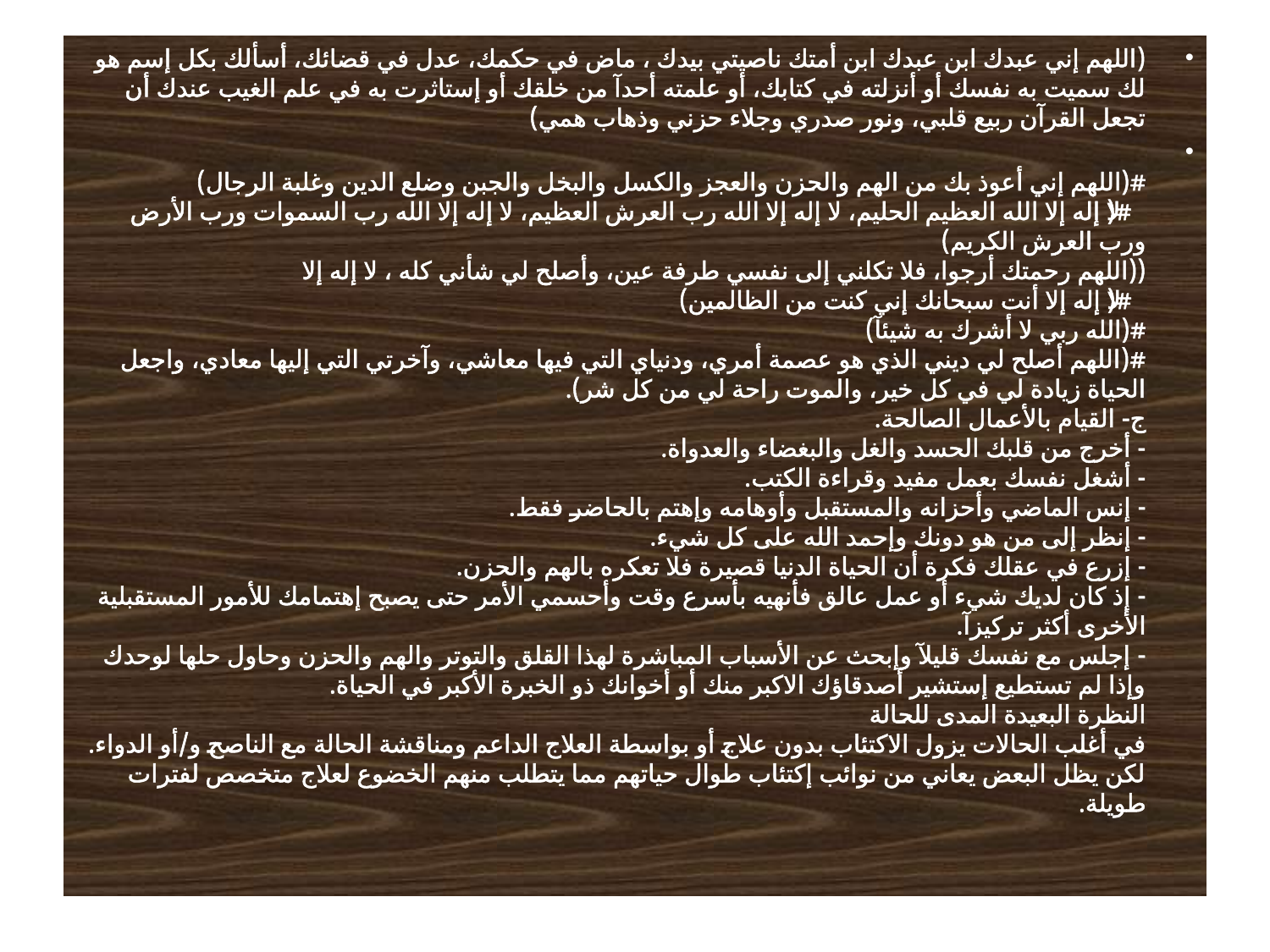

(اللهم إني عبدك ابن عبدك ابن أمتك ناصيتي بيدك ، ماض في حكمك، عدل في قضائك، أسألك بكل إسم هو لك سميت به نفسك أو أنزلته في كتابك، أو علمته أحدآ من خلقك أو إستاثرت به في علم الغيب عندك أن تجعل القرآن ربيع قلبي، ونور صدري وجلاء حزني وذهاب همي)
#(اللهم إني أعوذ بك من الهم والحزن والعجز والكسل والبخل والجبن وضلع الدين وغلبة الرجال)
#(لا إله إلا الله العظيم الحليم، لا إله إلا الله رب العرش العظيم، لا إله إلا الله رب السموات ورب الأرض ورب العرش الكريم)
((اللهم رحمتك أرجوا، فلا تكلني إلى نفسي طرفة عين، وأصلح لي شأني كله ، لا إله إلا
#(لا إله إلا أنت سبحانك إني كنت من الظالمين)
#(الله ربي لا أشرك به شيئآ)
#(اللهم أصلح لي ديني الذي هو عصمة أمري، ودنياي التي فيها معاشي، وآخرتي التي إليها معادي، واجعل الحياة زيادة لي في كل خير، والموت راحة لي من كل شر).
ج- القيام بالأعمال الصالحة.
- أخرج من قلبك الحسد والغل والبغضاء والعدواة.
- أشغل نفسك بعمل مفيد وقراءة الكتب.
- إنس الماضي وأحزانه والمستقبل وأوهامه وإهتم بالحاضر فقط.
- إنظر إلى من هو دونك وإحمد الله على كل شيء.
- إزرع في عقلك فكرة أن الحياة الدنيا قصيرة فلا تعكره بالهم والحزن.
- إذ كان لديك شيء أو عمل عالق فأنهيه بأسرع وقت وأحسمي الأمر حتى يصبح إهتمامك للأمور المستقبلية الأخرى أكثر تركيزآ.
- إجلس مع نفسك قليلآ وإبحث عن الأسباب المباشرة لهذا القلق والتوتر والهم والحزن وحاول حلها لوحدك وإذا لم تستطيع إستشير أصدقاؤك الاكبر منك أو أخوانك ذو الخبرة الأكبر في الحياة.
النظرة البعيدة المدى للحالة
في أغلب الحالات يزول الاكتئاب بدون علاج أو بواسطة العلاج الداعم ومناقشة الحالة مع الناصح و/أو الدواء.
لكن يظل البعض يعاني من نوائب إكتئاب طوال حياتهم مما يتطلب منهم الخضوع لعلاج متخصص لفترات طويلة.